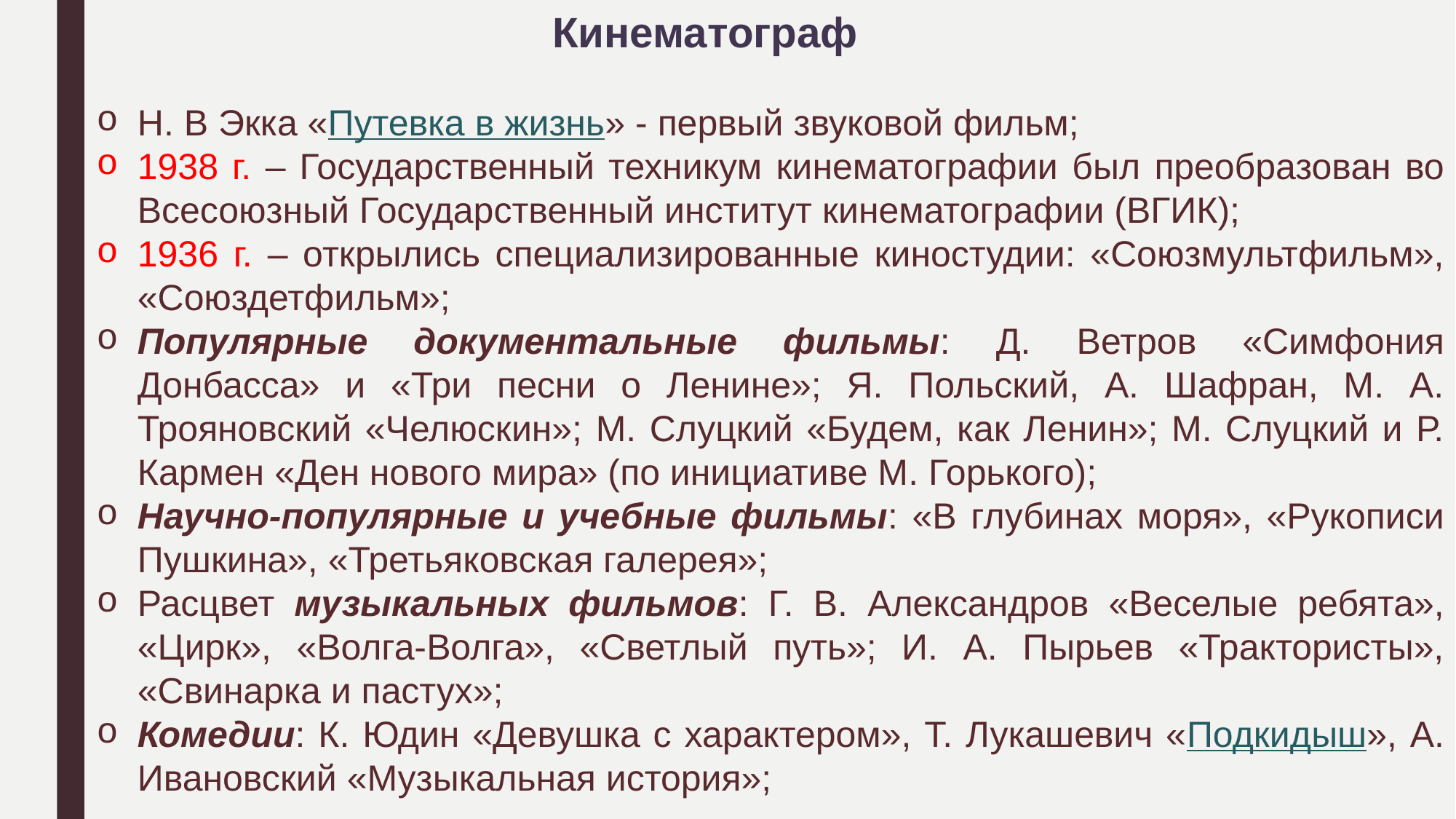

Кинематограф
Н. В Экка «Путевка в жизнь» - первый звуковой фильм;
1938 г. – Государственный техникум кинематографии был преобразован во Всесоюзный Государственный институт кинематографии (ВГИК);
1936 г. – открылись специализированные киностудии: «Союзмультфильм», «Союздетфильм»;
Популярные документальные фильмы: Д. Ветров «Симфония Донбасса» и «Три песни о Ленине»; Я. Польский, А. Шафран, М. А. Трояновский «Челюскин»; М. Слуцкий «Будем, как Ленин»; М. Слуцкий и Р. Кармен «Ден нового мира» (по инициативе М. Горького);
Научно-популярные и учебные фильмы: «В глубинах моря», «Рукописи Пушкина», «Третьяковская галерея»;
Расцвет музыкальных фильмов: Г. В. Александров «Веселые ребята», «Цирк», «Волга-Волга», «Светлый путь»; И. А. Пырьев «Трактористы», «Свинарка и пастух»;
Комедии: К. Юдин «Девушка с характером», Т. Лукашевич «Подкидыш», А. Ивановский «Музыкальная история»;